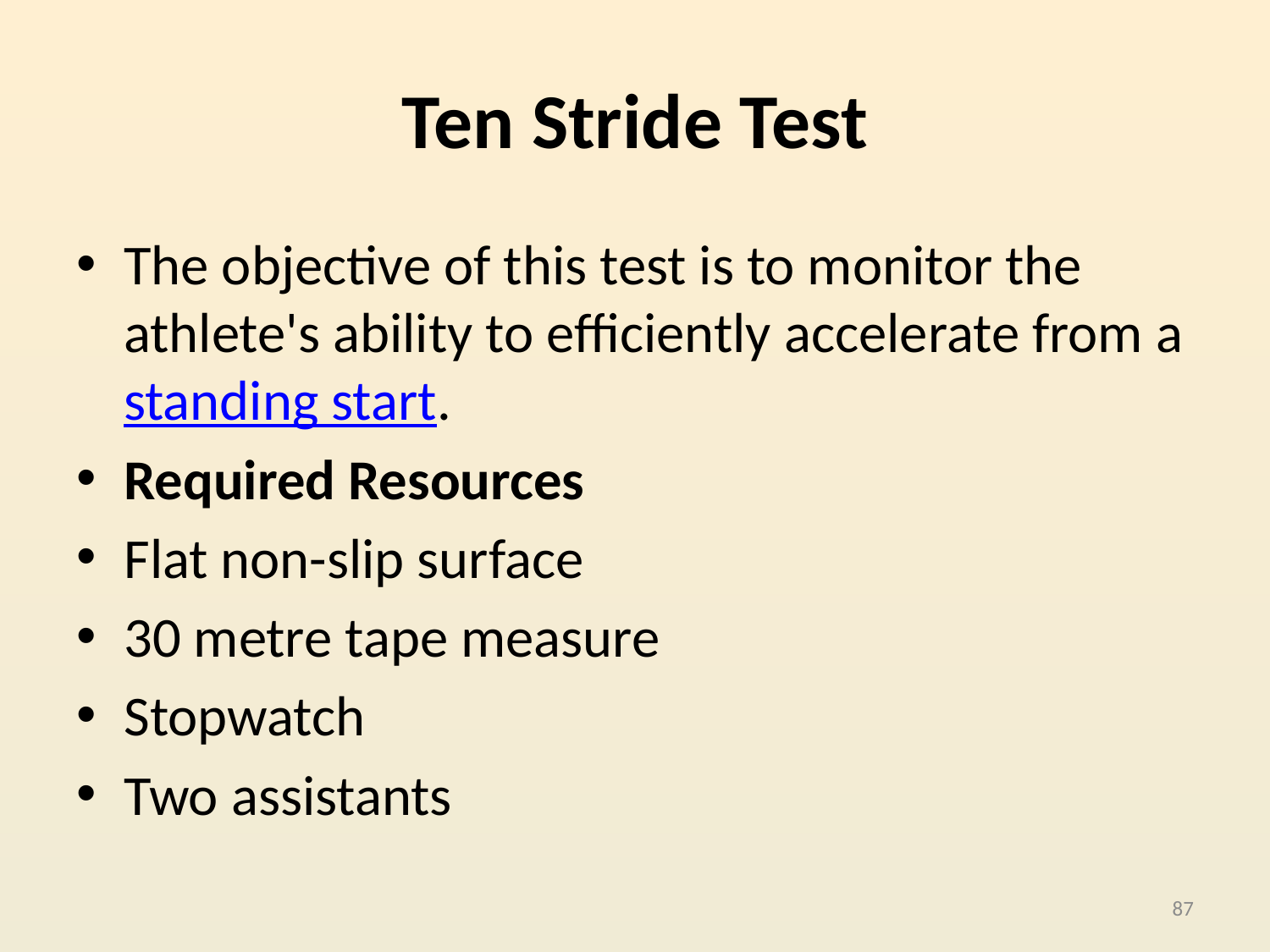

# Ten Stride Test
The objective of this test is to monitor the athlete's ability to efficiently accelerate from a standing start.
Required Resources
Flat non-slip surface
30 metre tape measure
Stopwatch
Two assistants

87